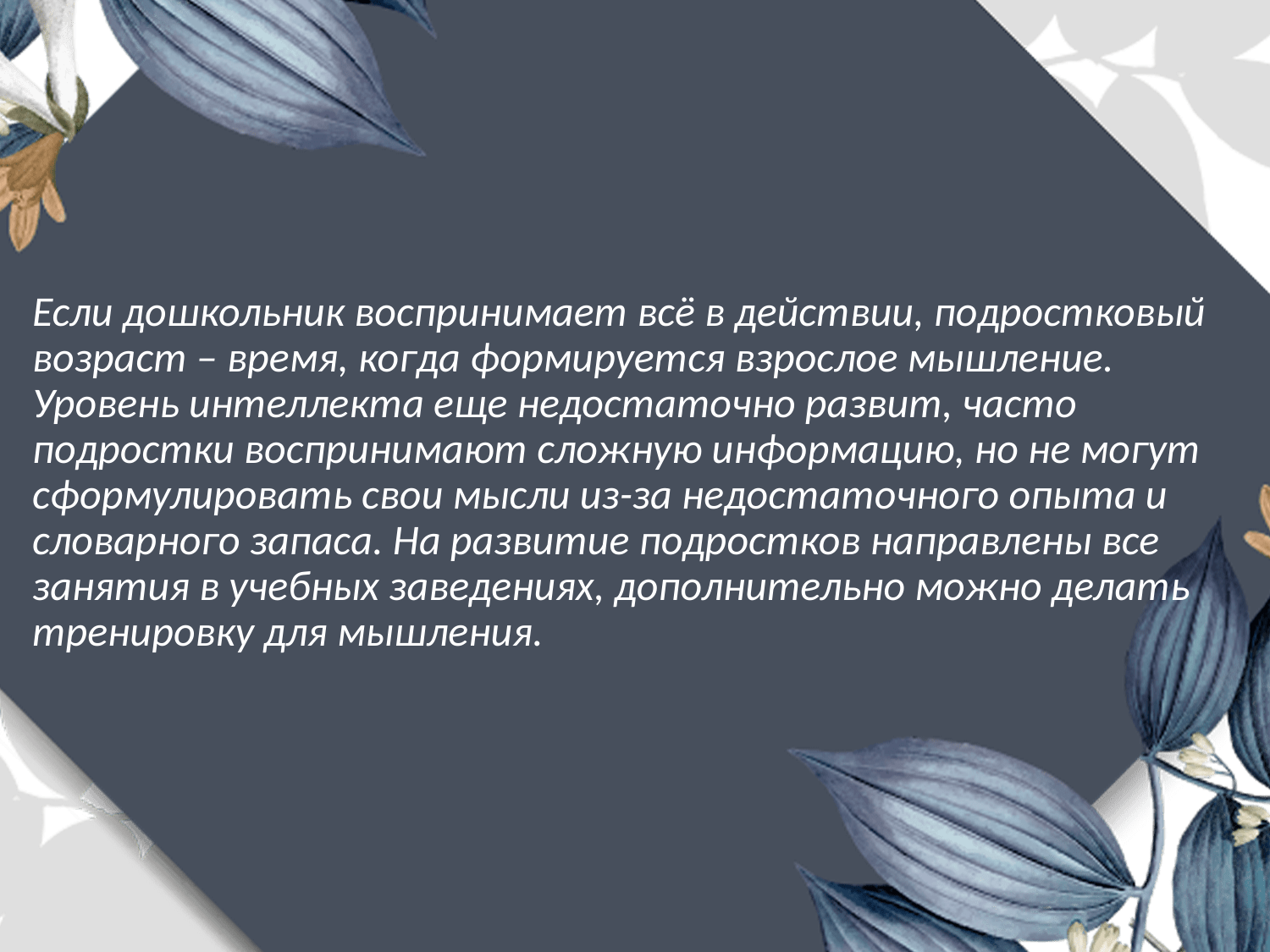

# Если дошкольник воспринимает всё в действии, подростковый возраст – время, когда формируется взрослое мышление. Уровень интеллекта еще недостаточно развит, часто подростки воспринимают сложную информацию, но не могут сформулировать свои мысли из-за недостаточного опыта и словарного запаса. На развитие подростков направлены все занятия в учебных заведениях, дополнительно можно делать тренировку для мышления.